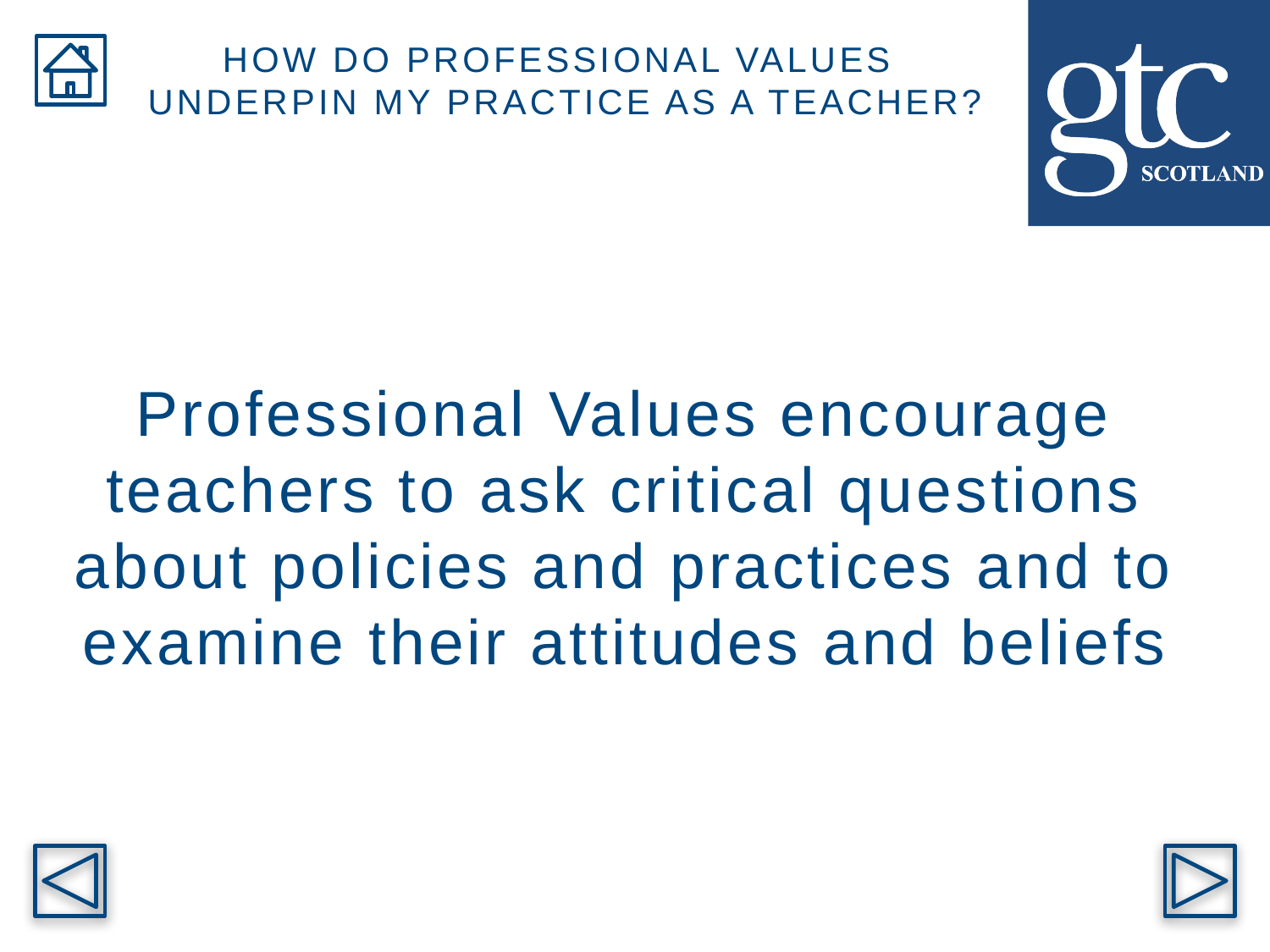

HOW DO PROFESSIONAL VALUES
UNDERPIN MY PRACTICE AS A TEACHER?

Professional Values encourage teachers to ask critical questions about policies and practices and to examine their attitudes and beliefs